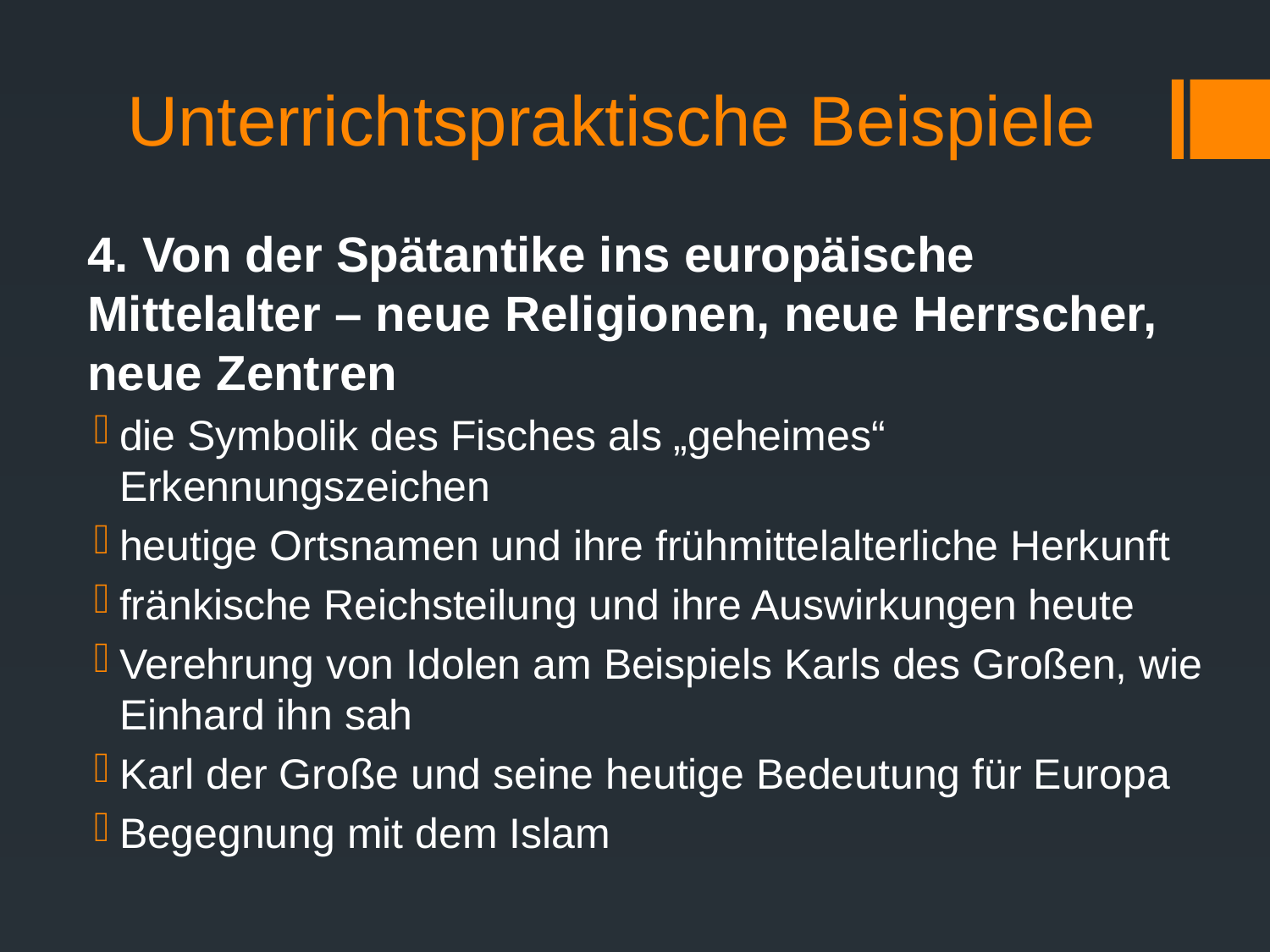

# Unterrichtspraktische Beispiele
4. Von der Spätantike ins europäische Mittelalter – neue Religionen, neue Herrscher, neue Zentren
die Symbolik des Fisches als „geheimes“ Erkennungszeichen
heutige Ortsnamen und ihre frühmittelalterliche Herkunft
fränkische Reichsteilung und ihre Auswirkungen heute
Verehrung von Idolen am Beispiels Karls des Großen, wie Einhard ihn sah
Karl der Große und seine heutige Bedeutung für Europa
Begegnung mit dem Islam